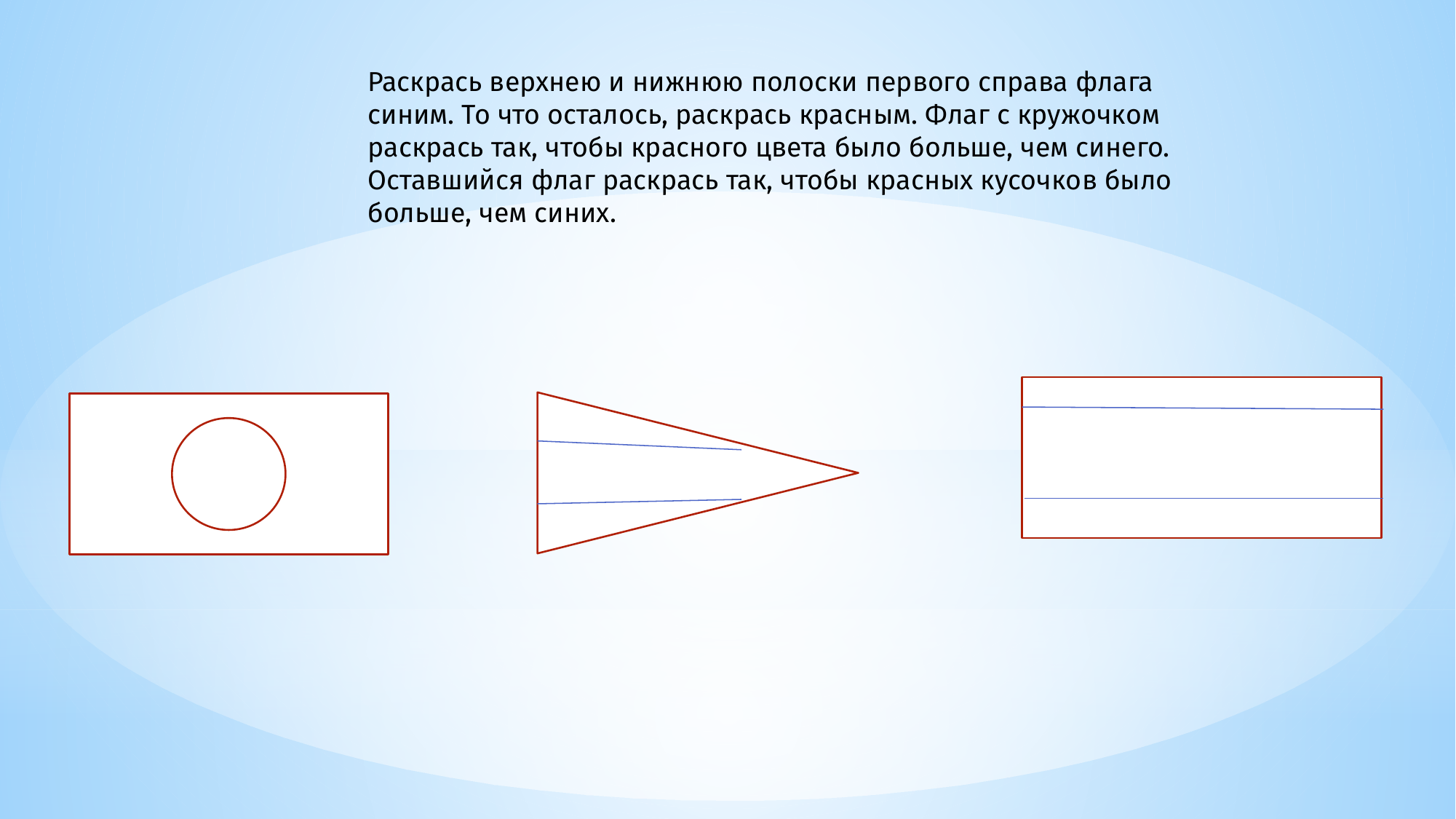

Раскрась верхнею и нижнюю полоски первого справа флага синим. То что осталось, раскрась красным. Флаг с кружочком раскрась так, чтобы красного цвета было больше, чем синего. Оставшийся флаг раскрась так, чтобы красных кусочков было больше, чем синих.